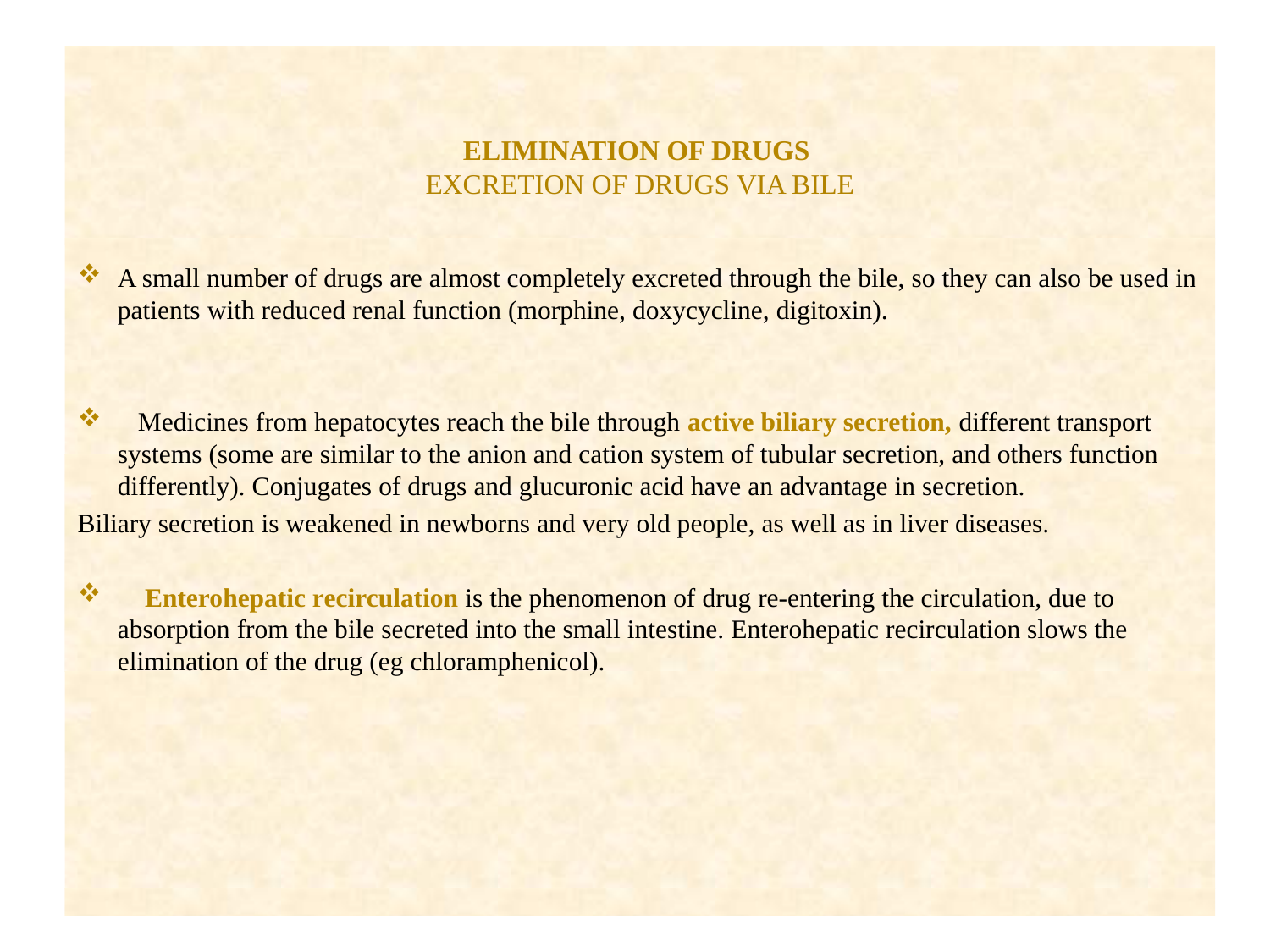

# ELIMINATION OF DRUGS EXCRETION OF DRUGS VIA BILE

A small number of drugs are almost completely excreted through the bile, so they can also be used in patients with reduced renal function (morphine, doxycycline, digitoxin).

   Medicines from hepatocytes reach the bile through active biliary secretion, different transport systems (some are similar to the anion and cation system of tubular secretion, and others function differently). Conjugates of drugs and glucuronic acid have an advantage in secretion.
Biliary secretion is weakened in newborns and very old people, as well as in liver diseases.

    Enterohepatic recirculation is the phenomenon of drug re-entering the circulation, due to absorption from the bile secreted into the small intestine. Enterohepatic recirculation slows the elimination of the drug (eg chloramphenicol).